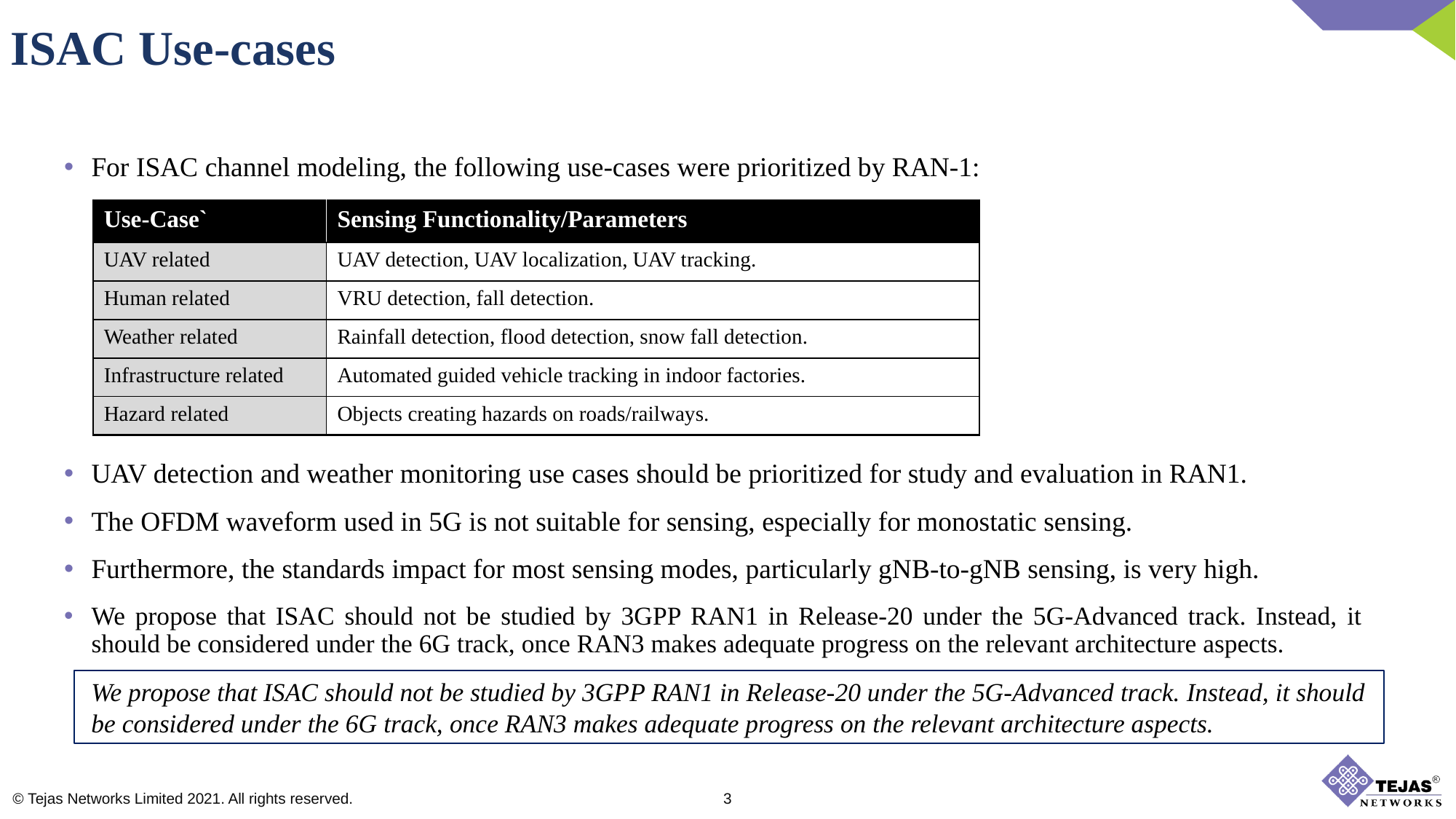

ISAC Use-cases

For ISAC channel modeling, the following use-cases were prioritized by RAN-1:

UAV detection and weather monitoring use cases should be prioritized for study and evaluation in RAN1.
The OFDM waveform used in 5G is not suitable for sensing, especially for monostatic sensing.
Furthermore, the standards impact for most sensing modes, particularly gNB-to-gNB sensing, is very high.
We propose that ISAC should not be studied by 3GPP RAN1 in Release-20 under the 5G-Advanced track. Instead, it should be considered under the 6G track, once RAN3 makes adequate progress on the relevant architecture aspects.
| Use-Case` | Sensing Functionality/Parameters |
| --- | --- |
| UAV related | UAV detection, UAV localization, UAV tracking. |
| Human related | VRU detection, fall detection. |
| Weather related | Rainfall detection, flood detection, snow fall detection. |
| Infrastructure related | Automated guided vehicle tracking in indoor factories. |
| Hazard related | Objects creating hazards on roads/railways. |
We propose that ISAC should not be studied by 3GPP RAN1 in Release-20 under the 5G-Advanced track. Instead, it should be considered under the 6G track, once RAN3 makes adequate progress on the relevant architecture aspects.